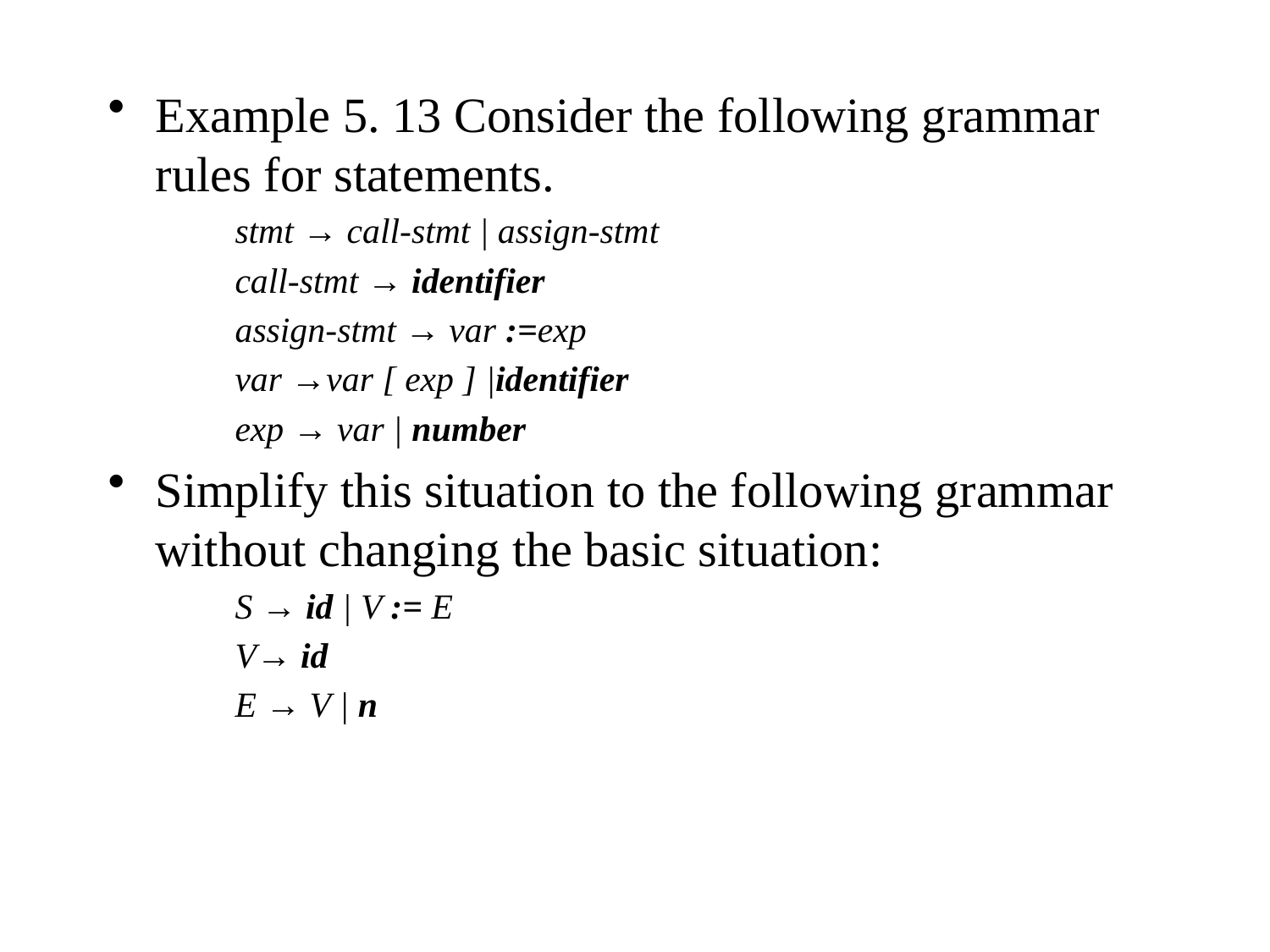

Example 5. 13 Consider the following grammar rules for statements.
stmt → call-stmt | assign-stmt
call-stmt → identifier
assign-stmt → var :=exp
var →var [ exp ] |identifier
exp → var | number
Simplify this situation to the following grammar without changing the basic situation:
S → id | V := E
V→ id
E → V | n